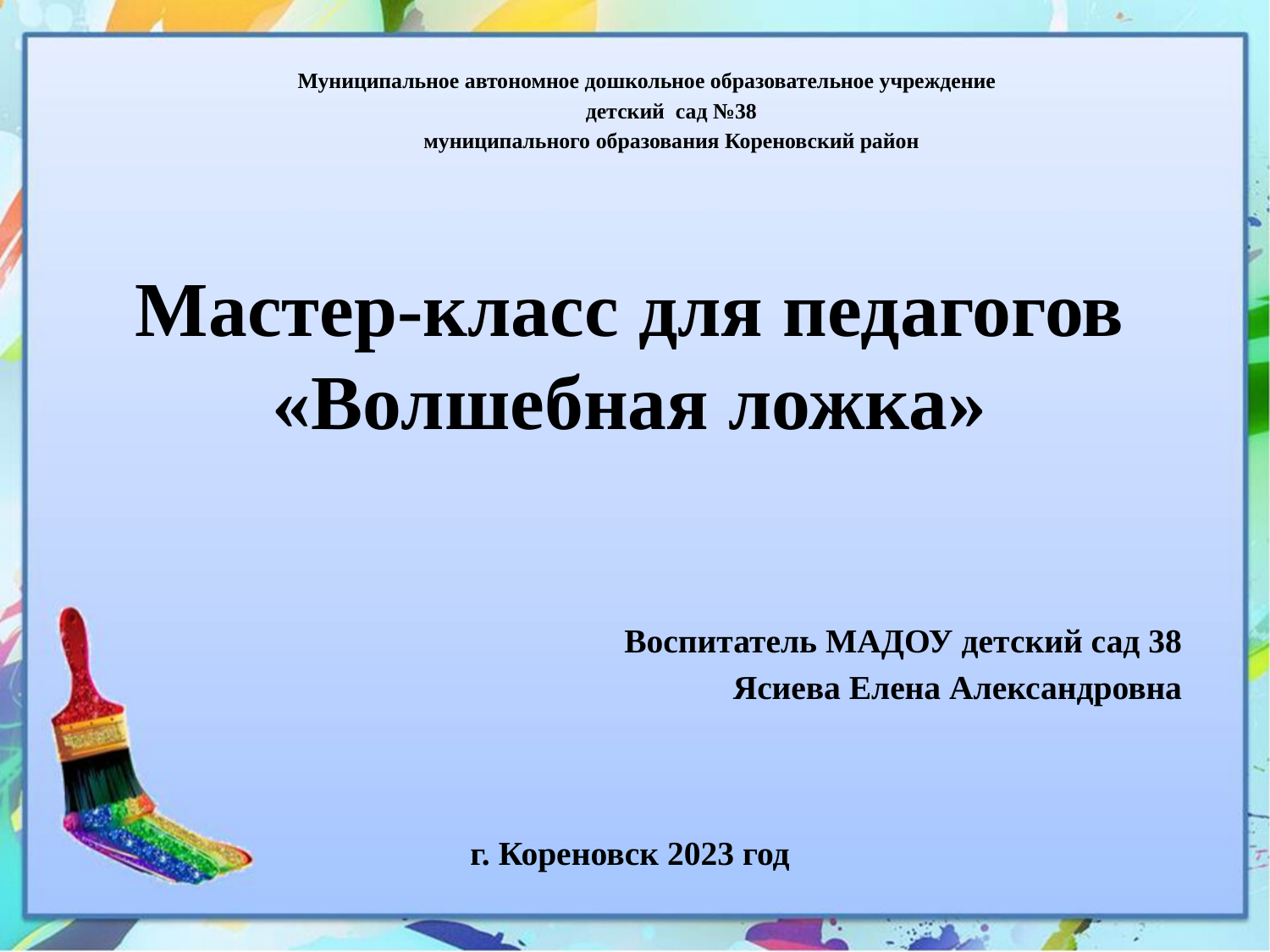

# Муниципальное автономное дошкольное образовательное учреждение детский  сад №38 муниципального образования Кореновский район

Мастер-класс для педагогов «Волшебная ложка»

Воспитатель МАДОУ детский сад 38
Ясиева Елена Александровна

г. Кореновск 2023 год